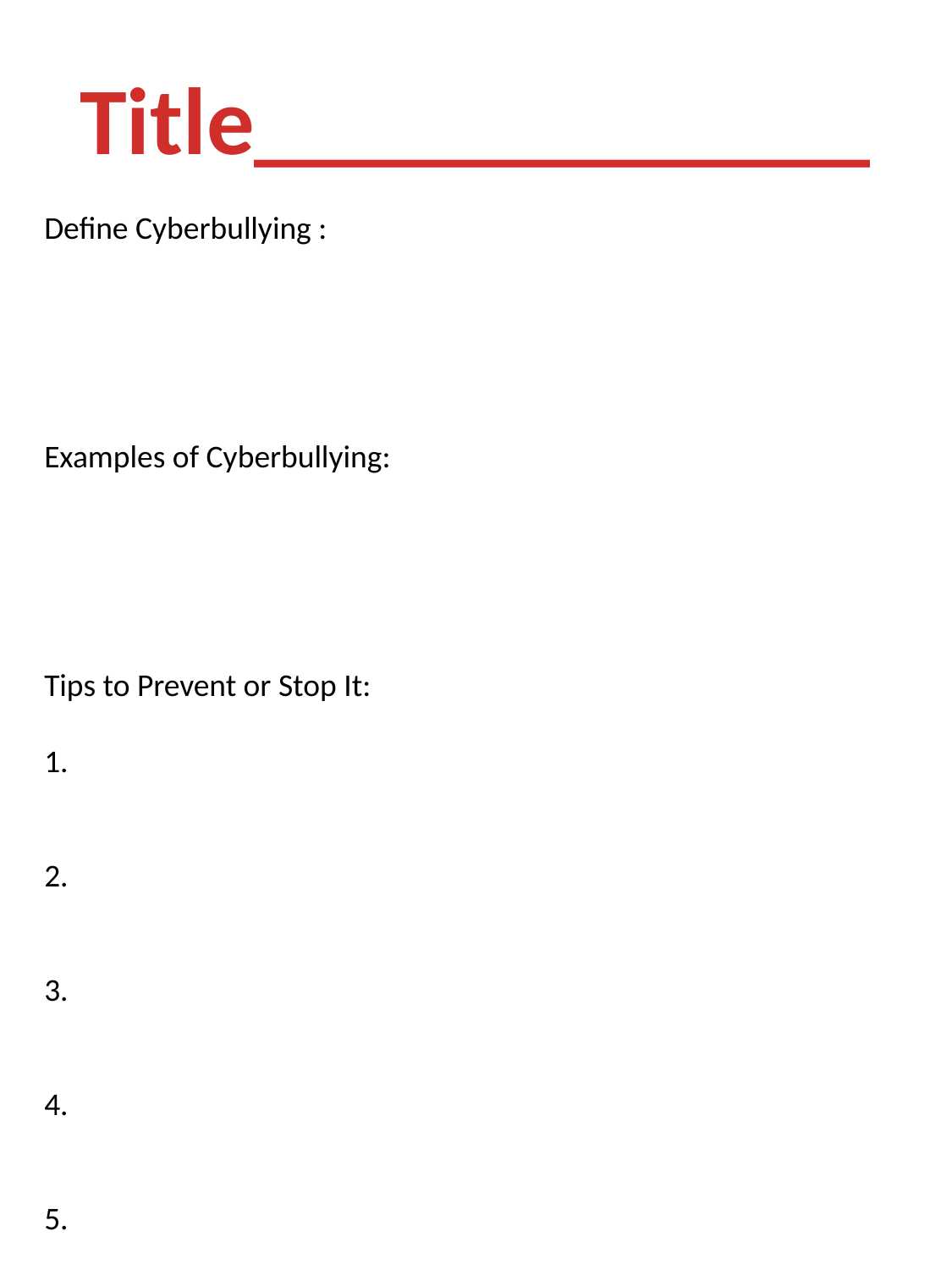

Title_____________
Define Cyberbullying :

Examples of Cyberbullying:

Tips to Prevent or Stop It:

1.

2.

3.

4.

5.